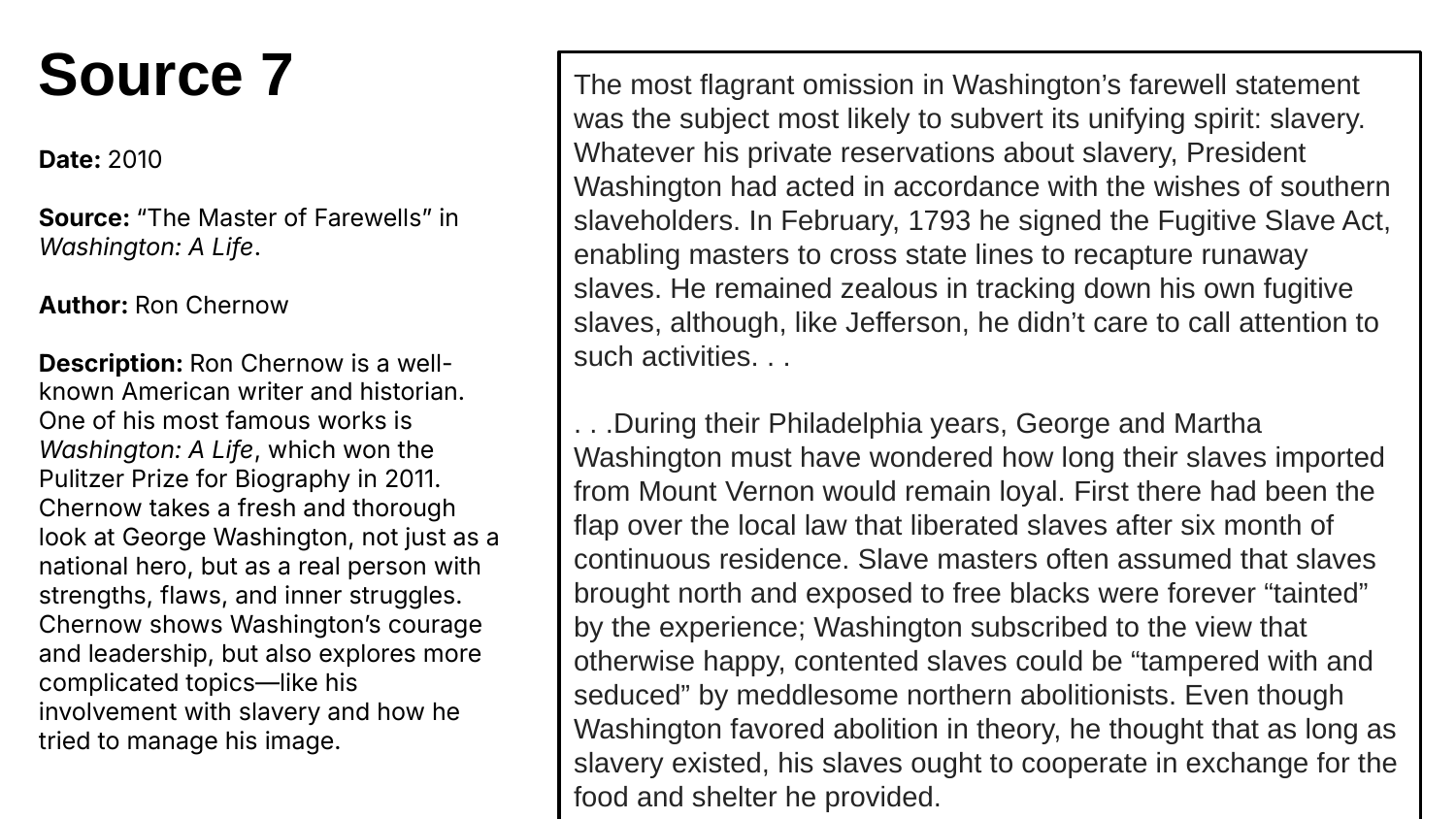

Source 7

Date: 2010

Source: “The Master of Farewells” in Washington: A Life.

Author: Ron Chernow

Description: Ron Chernow is a well-known American writer and historian. One of his most famous works is Washington: A Life, which won the Pulitzer Prize for Biography in 2011. Chernow takes a fresh and thorough look at George Washington, not just as a national hero, but as a real person with strengths, flaws, and inner struggles. Chernow shows Washington’s courage and leadership, but also explores more complicated topics—like his involvement with slavery and how he tried to manage his image.

The most flagrant omission in Washington’s farewell statement was the subject most likely to subvert its unifying spirit: slavery. Whatever his private reservations about slavery, President Washington had acted in accordance with the wishes of southern slaveholders. In February, 1793 he signed the Fugitive Slave Act, enabling masters to cross state lines to recapture runaway slaves. He remained zealous in tracking down his own fugitive slaves, although, like Jefferson, he didn’t care to call attention to such activities. . .

. . .During their Philadelphia years, George and Martha Washington must have wondered how long their slaves imported from Mount Vernon would remain loyal. First there had been the flap over the local law that liberated slaves after six month of continuous residence. Slave masters often assumed that slaves brought north and exposed to free blacks were forever “tainted” by the experience; Washington subscribed to the view that otherwise happy, contented slaves could be “tampered with and seduced” by meddlesome northern abolitionists. Even though Washington favored abolition in theory, he thought that as long as slavery existed, his slaves ought to cooperate in exchange for the food and shelter he provided.